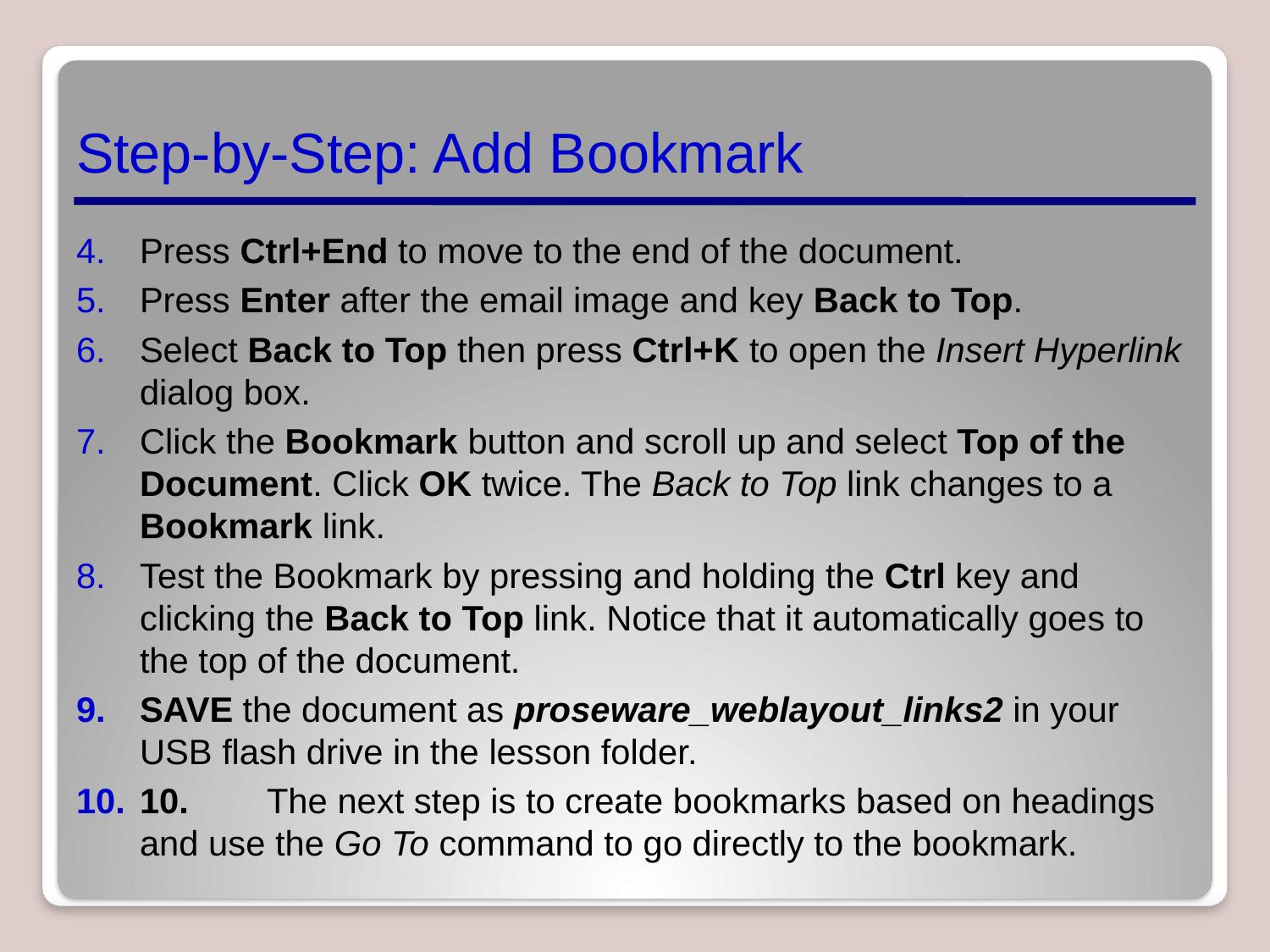

# Step-by-Step: Add Bookmark
Press Ctrl+End to move to the end of the document.
Press Enter after the email image and key Back to Top.
Select Back to Top then press Ctrl+K to open the Insert Hyperlink dialog box.
Click the Bookmark button and scroll up and select Top of the Document. Click OK twice. The Back to Top link changes to a Bookmark link.
Test the Bookmark by pressing and holding the Ctrl key and clicking the Back to Top link. Notice that it automatically goes to the top of the document.
SAVE the document as proseware_weblayout_links2 in your USB flash drive in the lesson folder.
10.	The next step is to create bookmarks based on headings and use the Go To command to go directly to the bookmark.